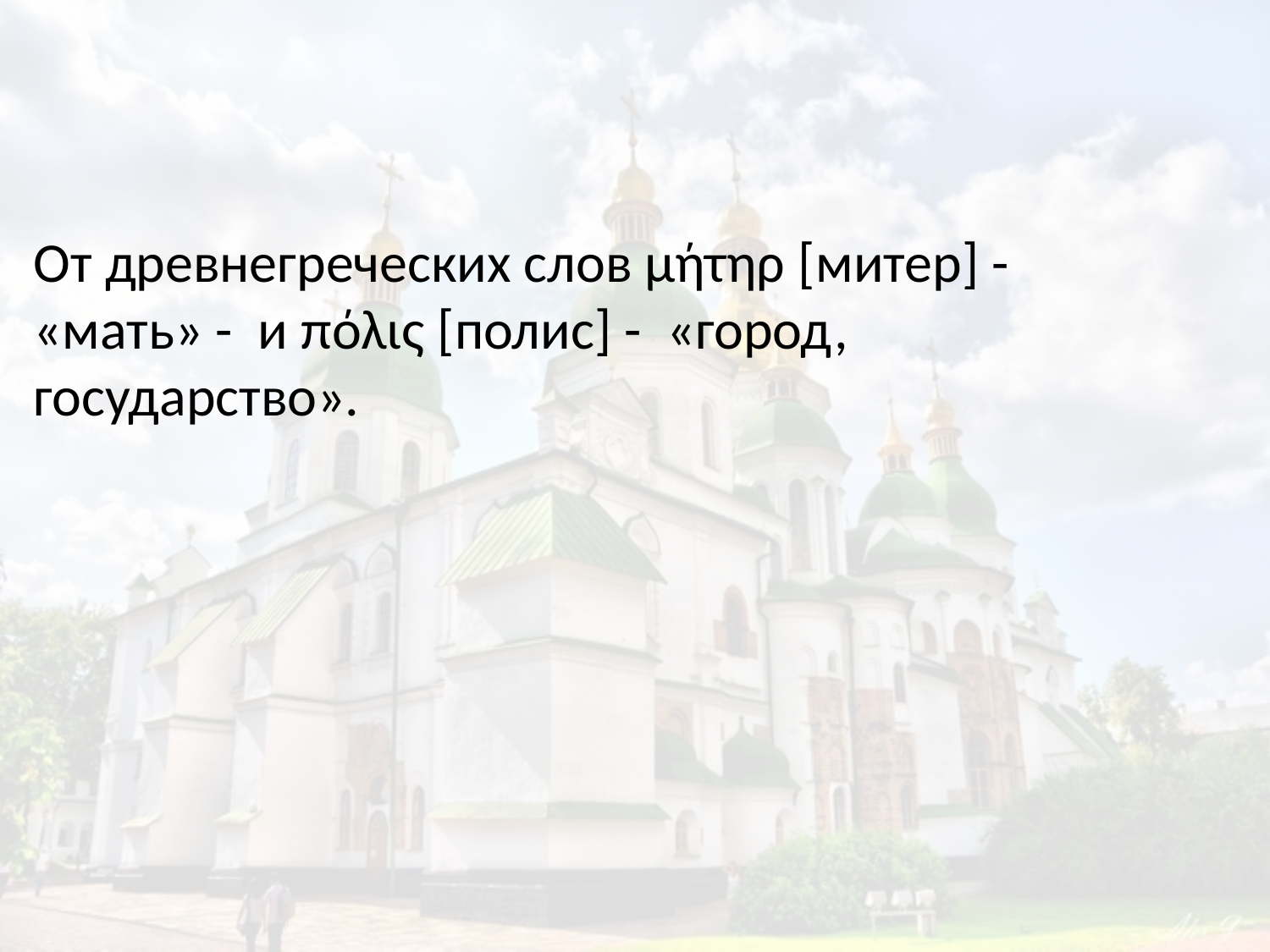

От древнегреческих слов μήτηρ [митер] -  «мать» -  и πόλις [полис] -  «город, государство».